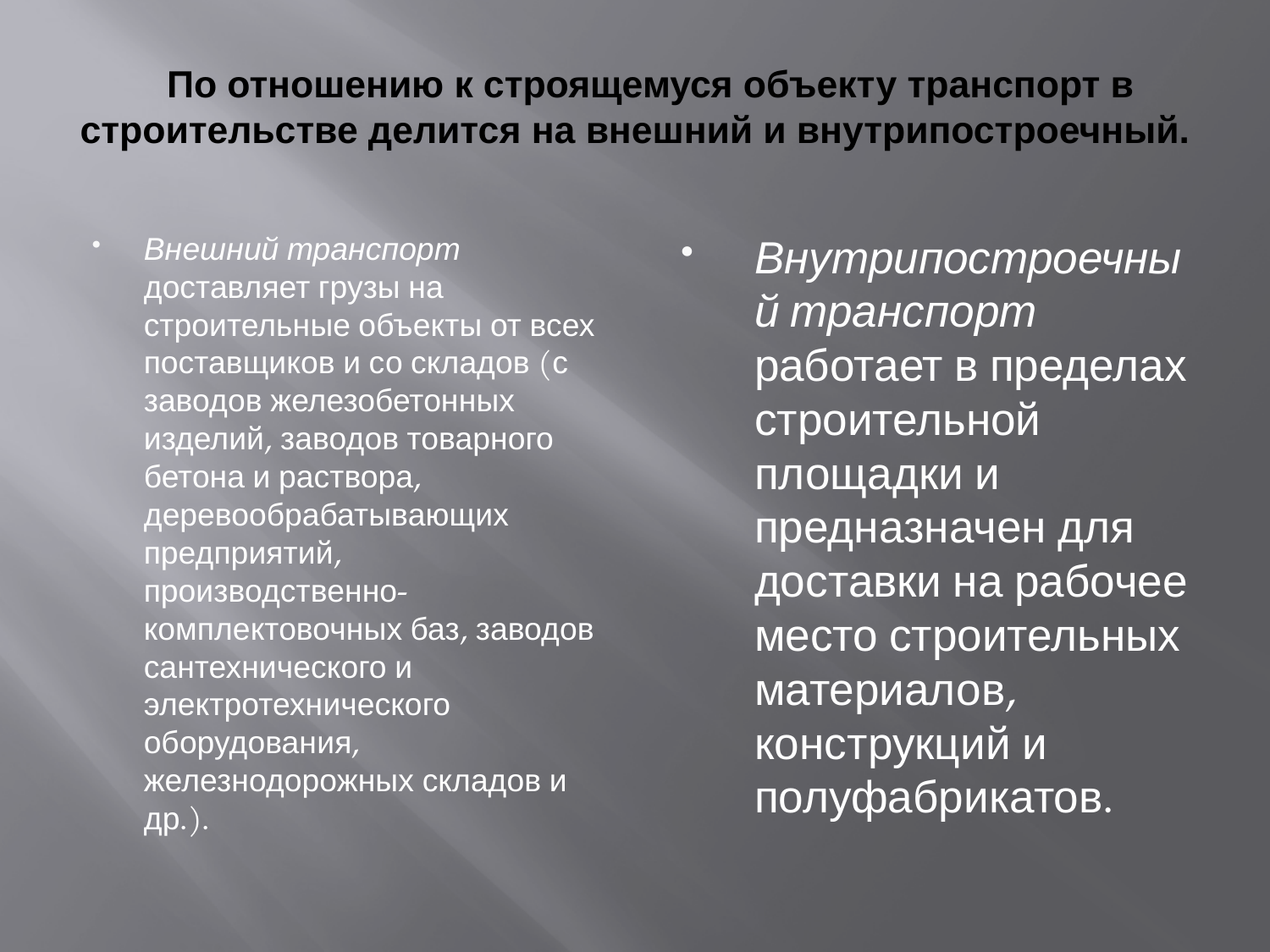

# По отношению к строящемуся объекту транспорт в строительстве делится на внешний и внутрипостроечный.
Внешний транспорт доставляет грузы на строительные объекты от всех поставщиков и со складов (с заводов железобетонных изделий, заводов товарного бетона и раствора, деревообрабатывающих предприятий, производственно-комплектовочных баз, заводов сантехнического и электротехнического оборудования, железнодорожных складов и др.).

Внутрипостроечный транспорт работает в пределах строительной площадки и предназначен для доставки на рабочее место строительных материалов, конструкций и полуфабрикатов.